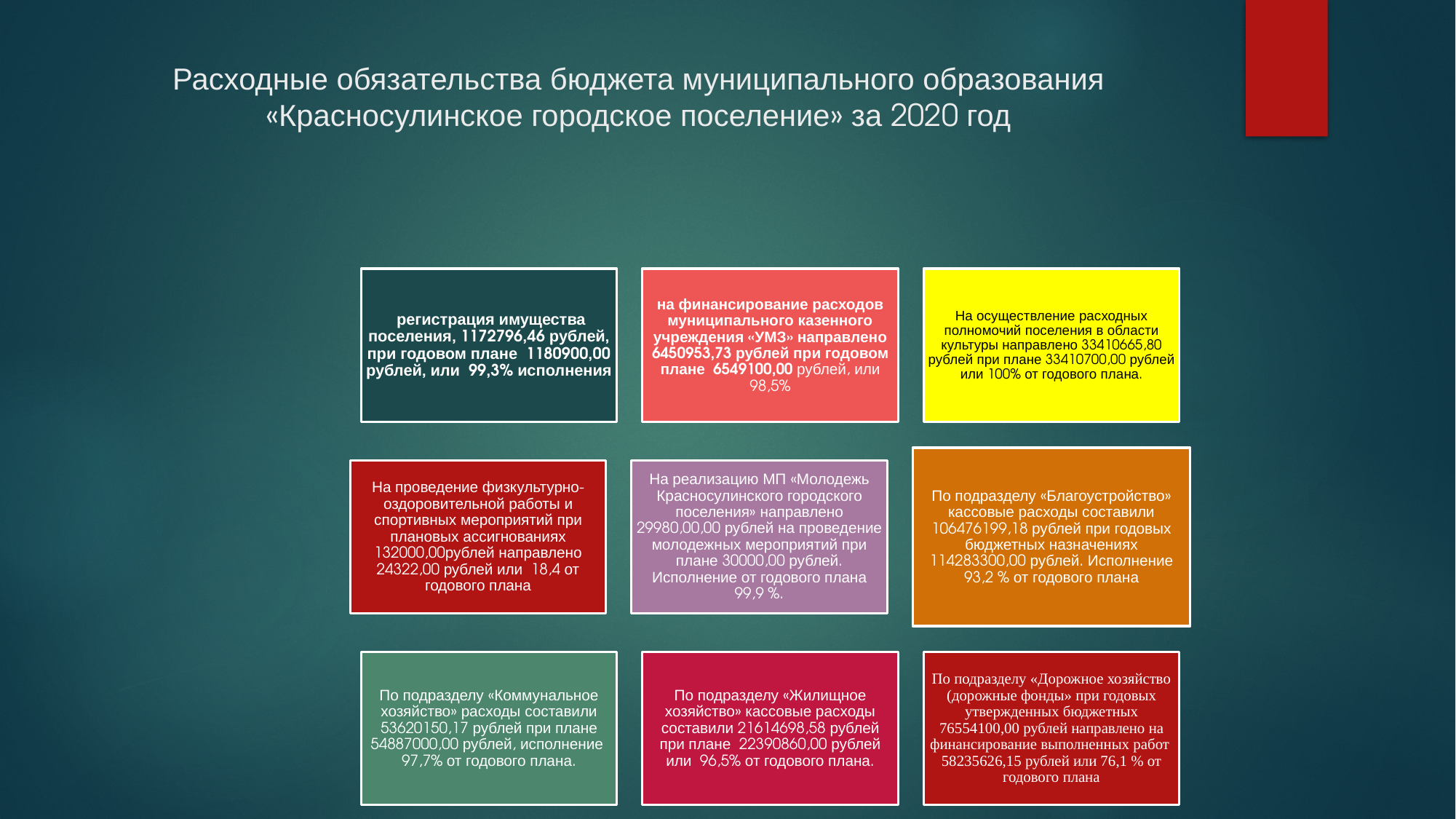

# Расходные обязательства бюджета муниципального образования «Красносулинское городское поселение» за 2020 год
 регистрация имущества поселения, 1172796,46 рублей, при годовом плане  1180900,00 рублей, или  99,3% исполнения
на финансирование расходов муниципального казенного учреждения «УМЗ» направлено 6450953,73 рублей при годовом плане  6549100,00 рублей, или 98,5%
На осуществление расходных полномочий поселения в области культуры направлено 33410665,80 рублей при плане 33410700,00 рублей или 100% от годового плана.
На проведение физкультурно-оздоровительной работы и спортивных мероприятий при плановых ассигнованиях 132000,00рублей направлено 24322,00 рублей или  18,4 от годового плана
На реализацию МП «Молодежь Красносулинского городского поселения» направлено 29980,00,00 рублей на проведение молодежных мероприятий при плане 30000,00 рублей. Исполнение от годового плана 99,9 %.
По подразделу «Благоустройство» кассовые расходы составили 106476199,18 рублей при годовых бюджетных назначениях 114283300,00 рублей. Исполнение 93,2 % от годового плана
По подразделу «Коммунальное хозяйство» расходы составили 53620150,17 рублей при плане 54887000,00 рублей, исполнение  97,7% от годового плана.
По подразделу «Жилищное хозяйство» кассовые расходы составили 21614698,58 рублей при плане  22390860,00 рублей или  96,5% от годового плана.
По подразделу «Дорожное хозяйство (дорожные фонды» при годовых утвержденных бюджетных 76554100,00 рублей направлено на финансирование выполненных работ  58235626,15 рублей или 76,1 % от годового плана